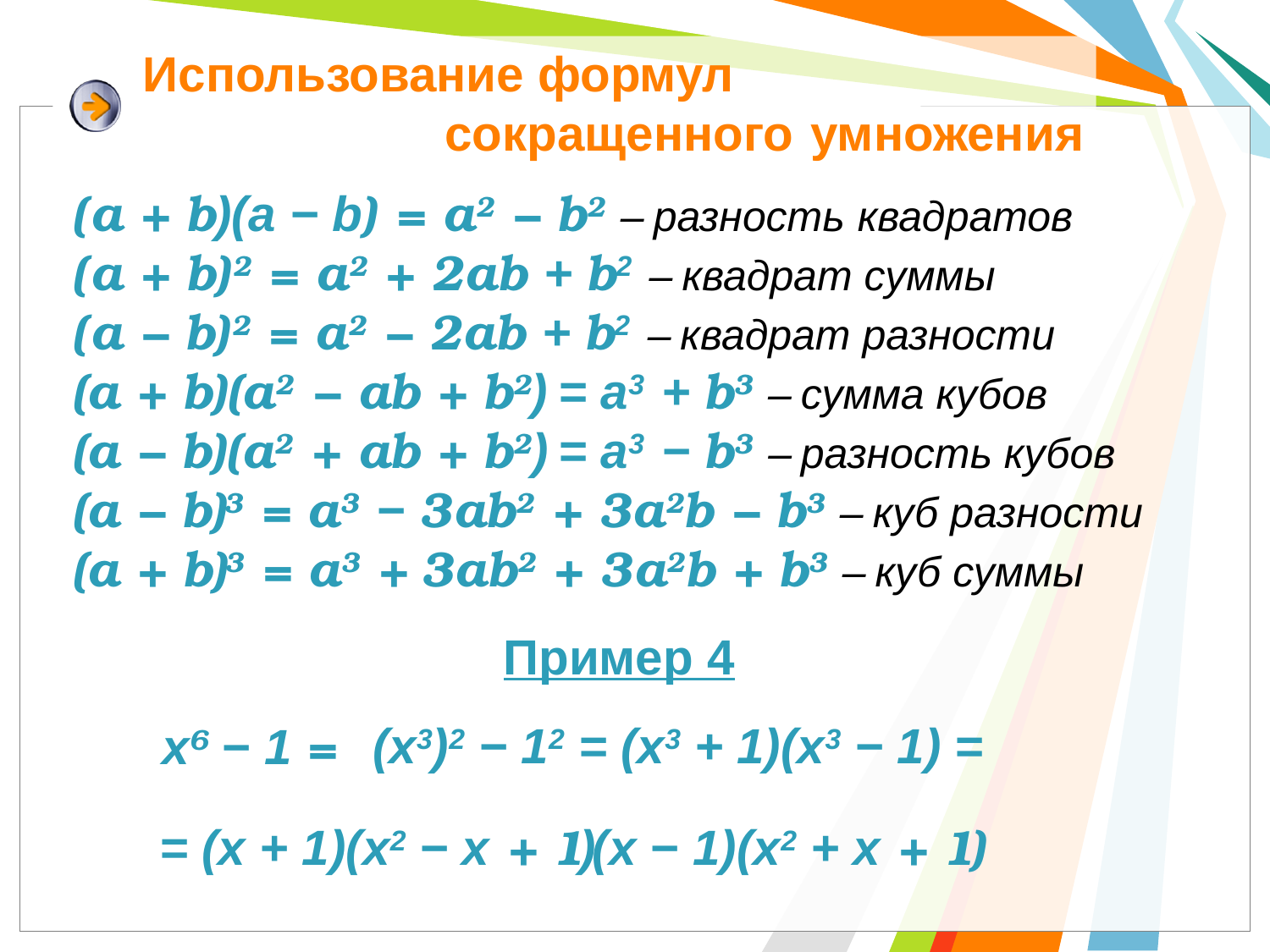

Использование формул
сокращенного умножения
(a + b)(а − b) = a2 − b2 – разность квадратов
(a + b)2 = a2 + 2ab + b2 – квадрат суммы
(a − b)2 = a2 − 2ab + b2 – квадрат разности
(a + b)(a2 − ab + b2) = а3 + b3 – сумма кубов
(a − b)(a2 + ab + b2) = а3 − b3 – разность кубов
(a − b)3 = a3 − 3ab2 + 3a2b − b3 – куб разности
(a + b)3 = a3 + 3ab2 + 3a2b + b3 – куб суммы
Пример 4
(х3)2 − 12 = (х3 + 1)(х3 − 1) =
х6 − 1 =
= (х + 1)(х2 − х + 1)(х − 1)(х2 + х + 1)